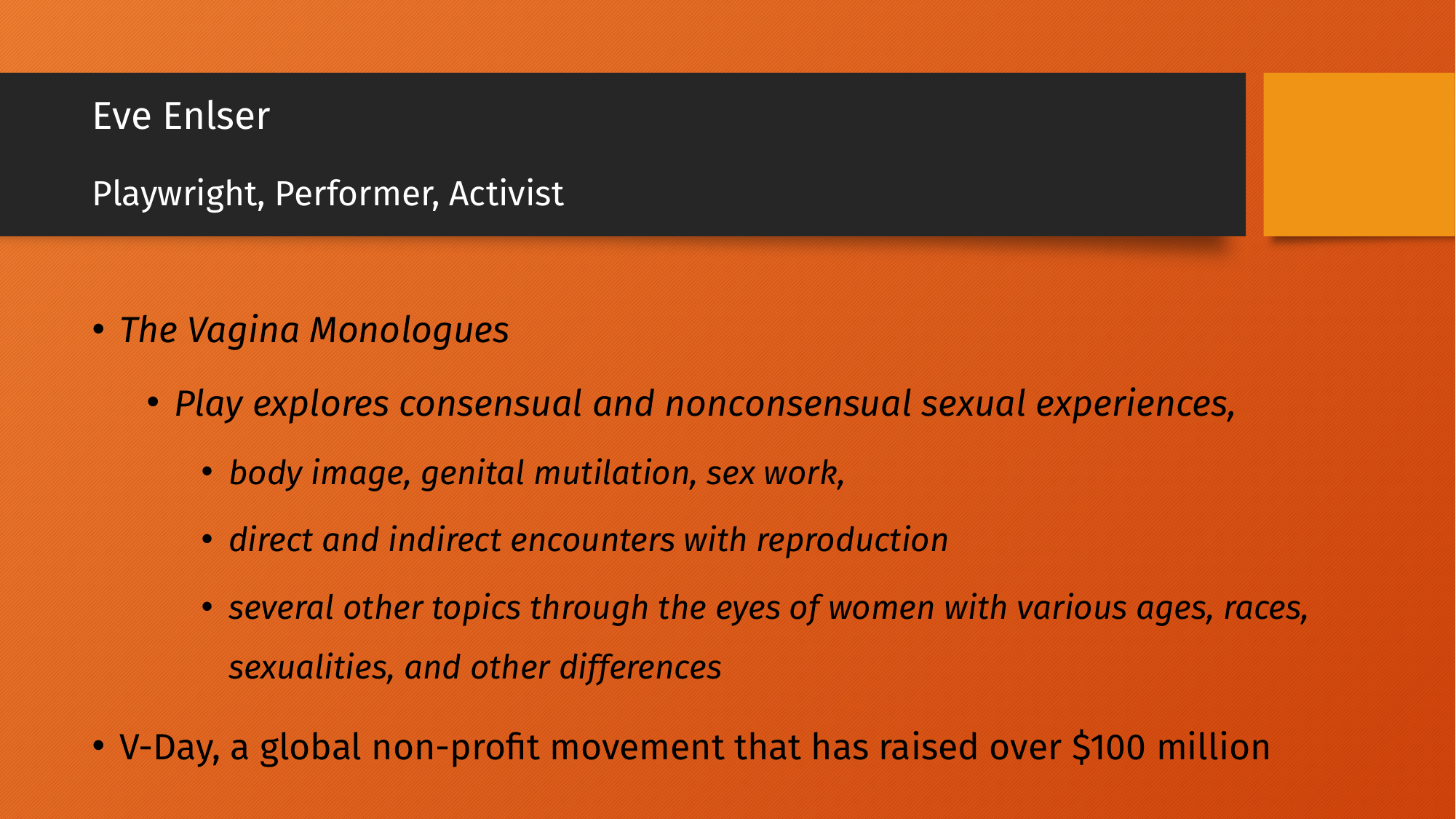

# Eve Enlser Playwright, Performer, Activist
The Vagina Monologues
Play explores consensual and nonconsensual sexual experiences,
body image, genital mutilation, sex work,
direct and indirect encounters with reproduction
several other topics through the eyes of women with various ages, races, sexualities, and other differences
V-Day, a global non-profit movement that has raised over $100 million